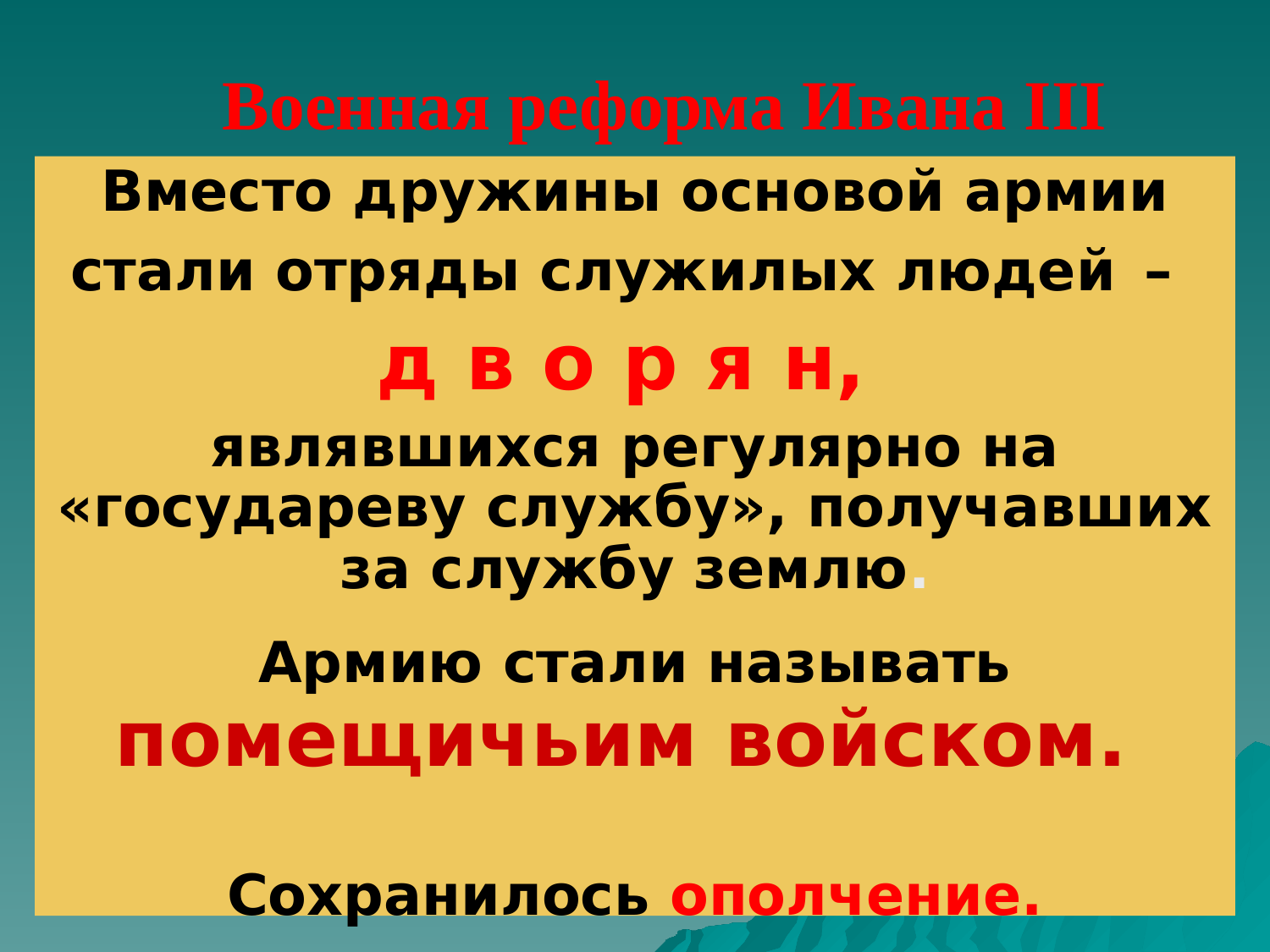

# Военная реформа Ивана III
Вместо дружины основой армии стали отряды служилых людей –
д в о р я н,
являвшихся регулярно на «государеву службу», получавших за службу землю.
Армию стали называть помещичьим войском.

Сохранилось ополчение.